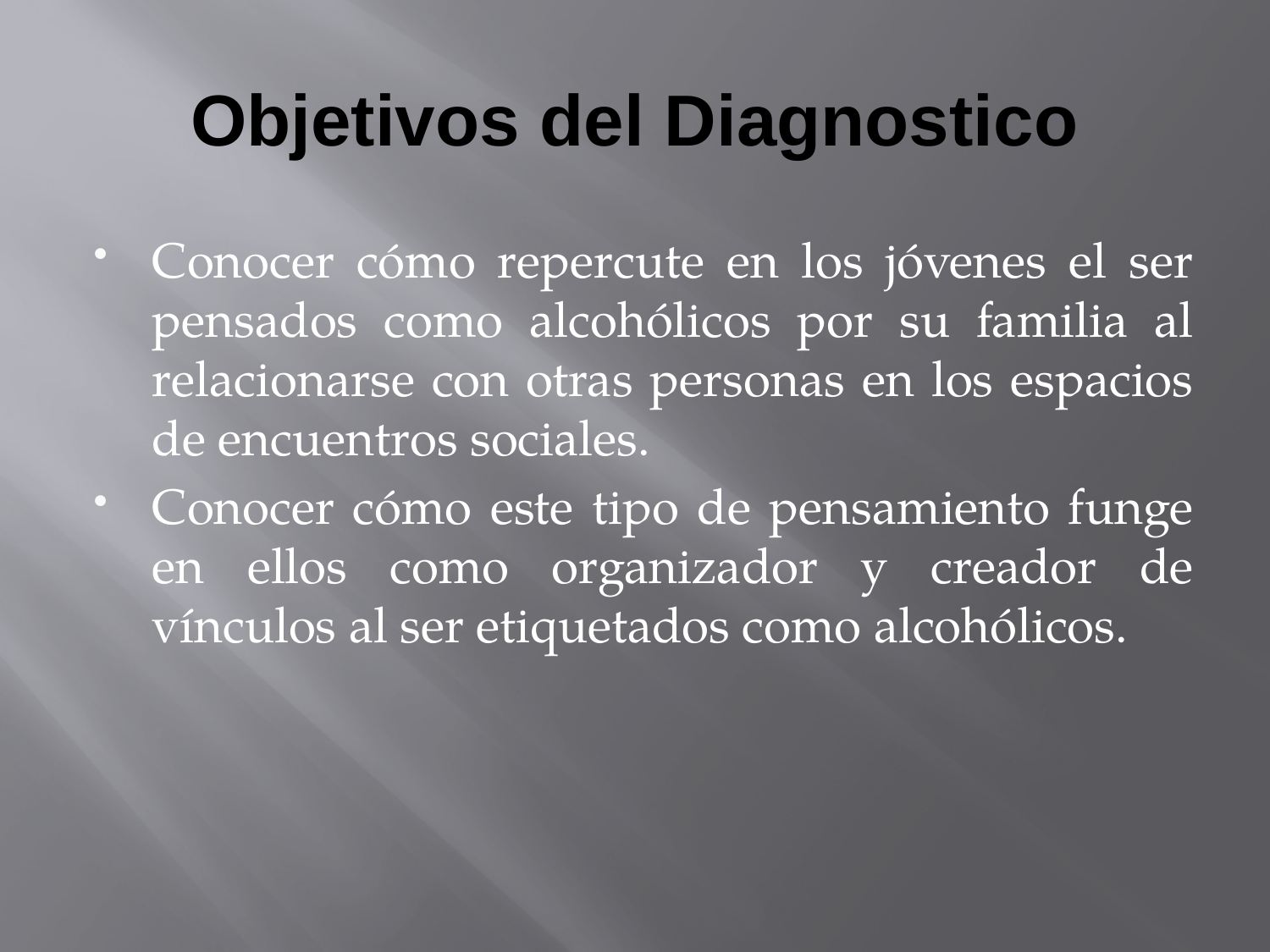

# Objetivos del Diagnostico
Conocer cómo repercute en los jóvenes el ser pensados como alcohólicos por su familia al relacionarse con otras personas en los espacios de encuentros sociales.
Conocer cómo este tipo de pensamiento funge en ellos como organizador y creador de vínculos al ser etiquetados como alcohólicos.